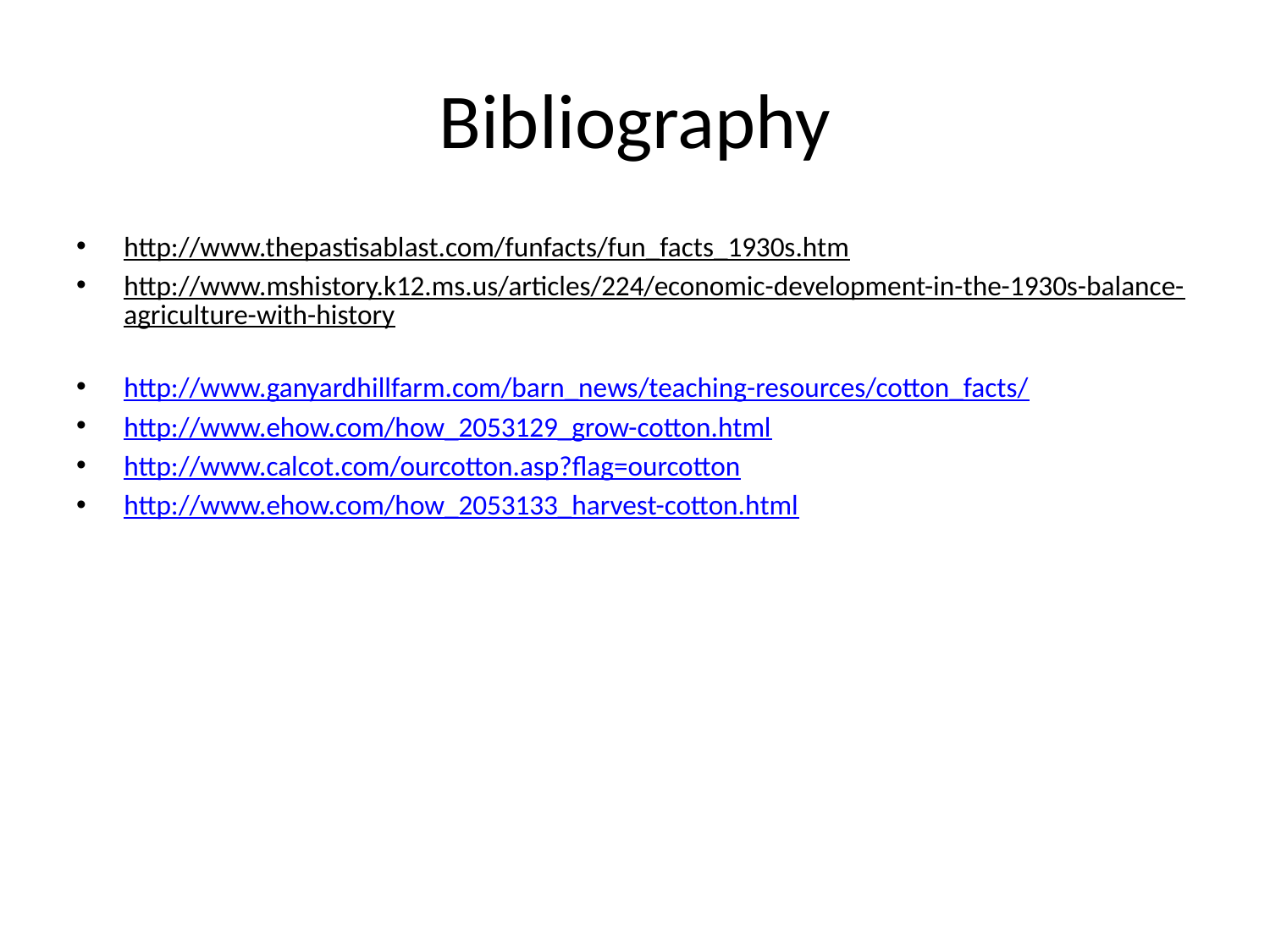

# Bibliography
http://www.thepastisablast.com/funfacts/fun_facts_1930s.htm
http://www.mshistory.k12.ms.us/articles/224/economic-development-in-the-1930s-balance-agriculture-with-history
http://www.ganyardhillfarm.com/barn_news/teaching-resources/cotton_facts/
http://www.ehow.com/how_2053129_grow-cotton.html
http://www.calcot.com/ourcotton.asp?flag=ourcotton
http://www.ehow.com/how_2053133_harvest-cotton.html